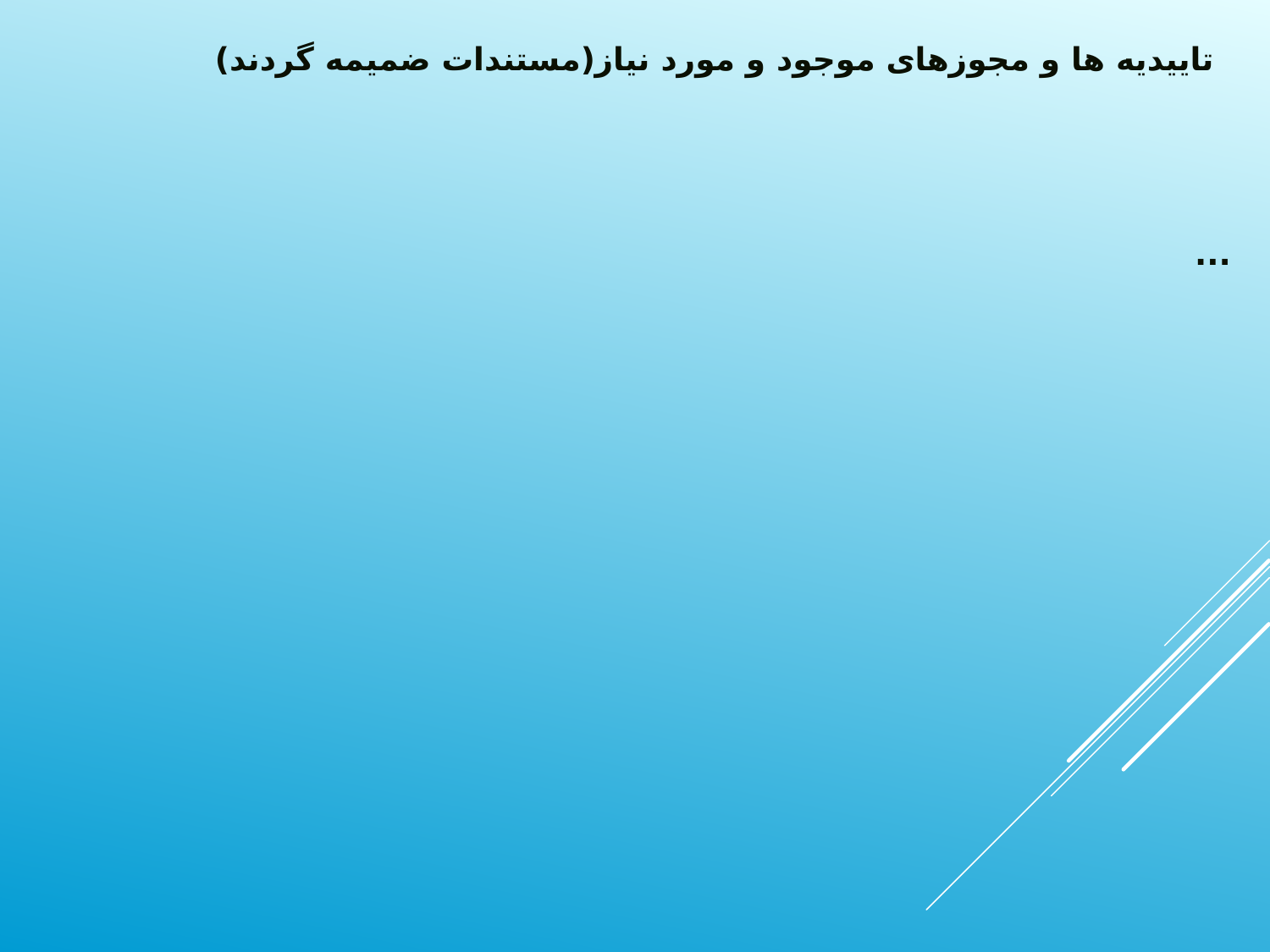

# تاییدیه ها و مجوزهای موجود و مورد نیاز(مستندات ضمیمه گردند)
...